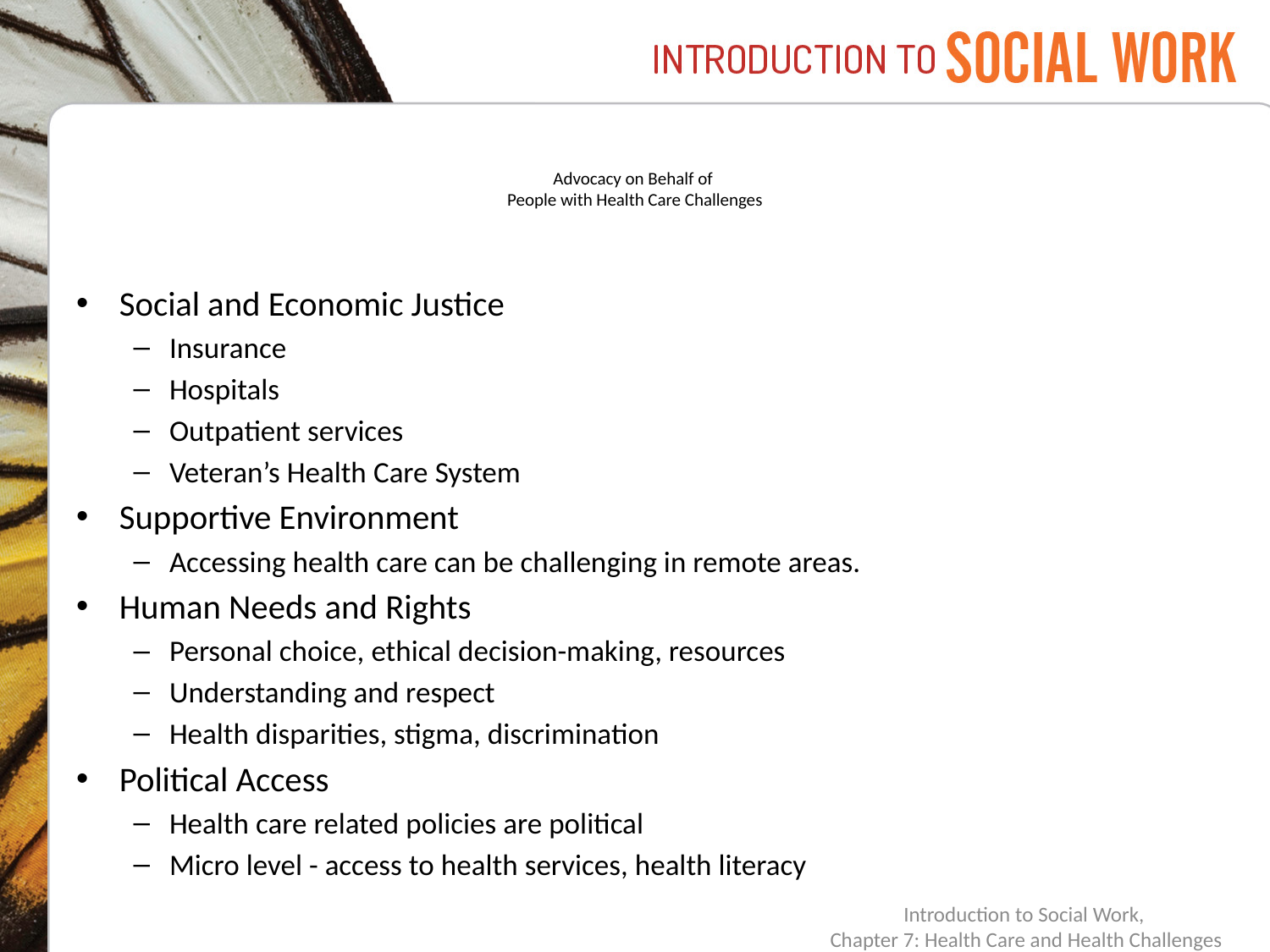

# Advocacy on Behalf of People with Health Care Challenges
Social and Economic Justice
Insurance
Hospitals
Outpatient services
Veteran’s Health Care System
Supportive Environment
Accessing health care can be challenging in remote areas.
Human Needs and Rights
Personal choice, ethical decision-making, resources
Understanding and respect
Health disparities, stigma, discrimination
Political Access
Health care related policies are political
Micro level - access to health services, health literacy

Introduction to Social Work,
Chapter 7: Health Care and Health Challenges